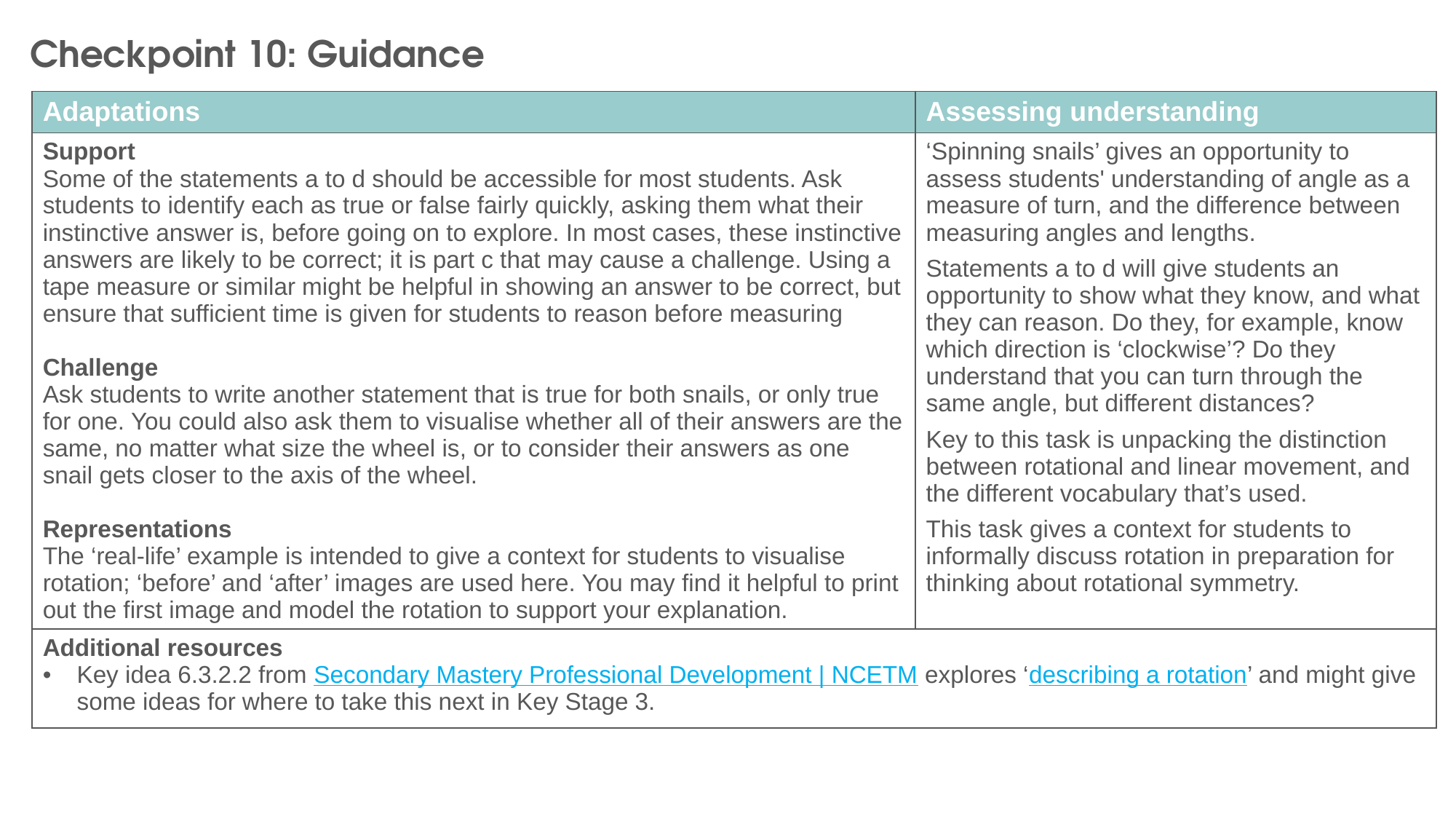

Checkpoint 10: Guidance
| Adaptations | Assessing understanding |
| --- | --- |
| Support Some of the statements a to d should be accessible for most students. Ask students to identify each as true or false fairly quickly, asking them what their instinctive answer is, before going on to explore. In most cases, these instinctive answers are likely to be correct; it is part c that may cause a challenge. Using a tape measure or similar might be helpful in showing an answer to be correct, but ensure that sufficient time is given for students to reason before measuring Challenge Ask students to write another statement that is true for both snails, or only true for one. You could also ask them to visualise whether all of their answers are the same, no matter what size the wheel is, or to consider their answers as one snail gets closer to the axis of the wheel. Representations The ‘real-life’ example is intended to give a context for students to visualise rotation; ‘before’ and ‘after’ images are used here. You may find it helpful to print out the first image and model the rotation to support your explanation. | ‘Spinning snails’ gives an opportunity to assess students' understanding of angle as a measure of turn, and the difference between measuring angles and lengths. Statements a to d will give students an opportunity to show what they know, and what they can reason. Do they, for example, know which direction is ‘clockwise’? Do they understand that you can turn through the same angle, but different distances? Key to this task is unpacking the distinction between rotational and linear movement, and the different vocabulary that’s used. This task gives a context for students to informally discuss rotation in preparation for thinking about rotational symmetry. |
| Additional resources Key idea 6.3.2.2 from Secondary Mastery Professional Development | NCETM explores ‘describing a rotation’ and might give some ideas for where to take this next in Key Stage 3. |  |